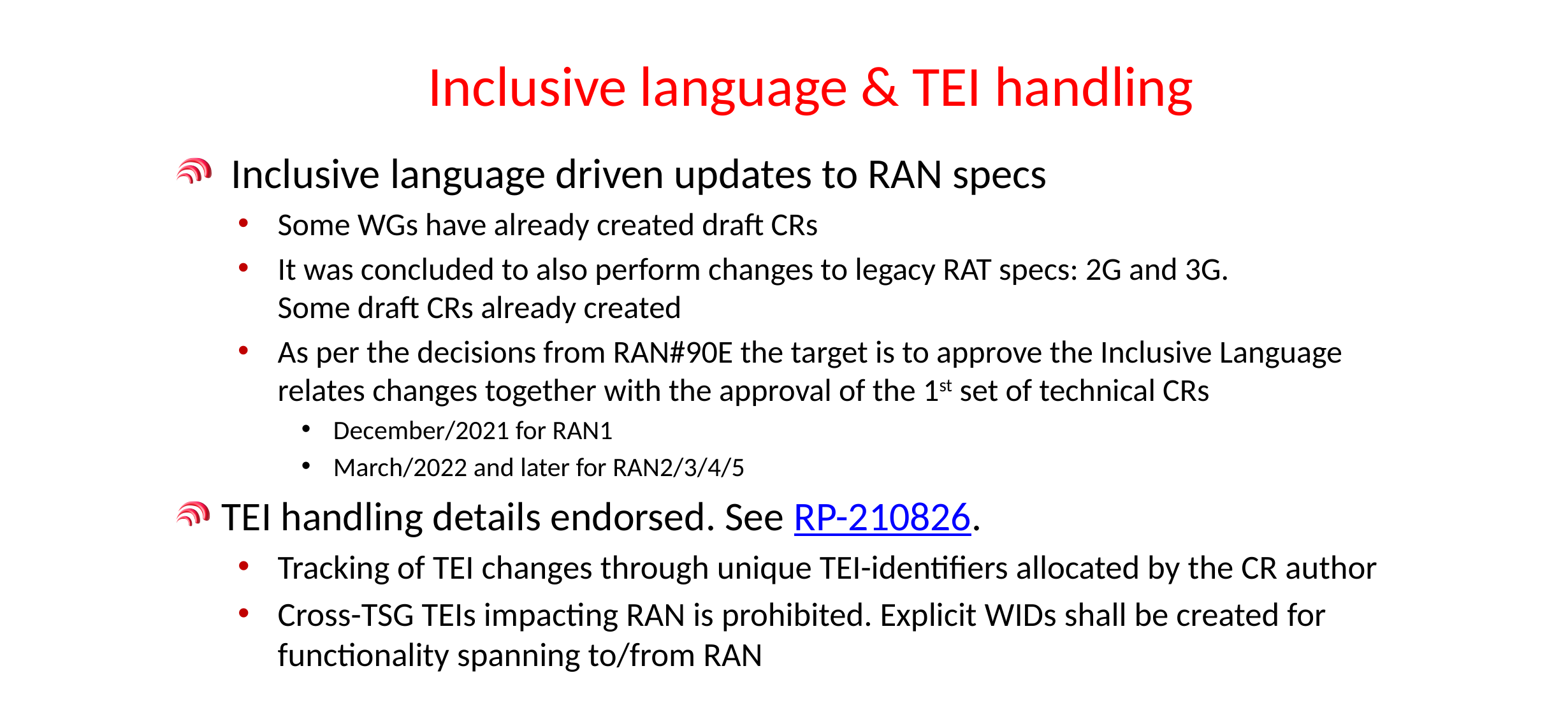

# Inclusive language & TEI handling
 Inclusive language driven updates to RAN specs
Some WGs have already created draft CRs
It was concluded to also perform changes to legacy RAT specs: 2G and 3G.
Some draft CRs already created
As per the decisions from RAN#90E the target is to approve the Inclusive Language relates changes together with the approval of the 1st set of technical CRs
December/2021 for RAN1
March/2022 and later for RAN2/3/4/5
TEI handling details endorsed. See RP-210826.
Tracking of TEI changes through unique TEI-identifiers allocated by the CR author
Cross-TSG TEIs impacting RAN is prohibited. Explicit WIDs shall be created for functionality spanning to/from RAN